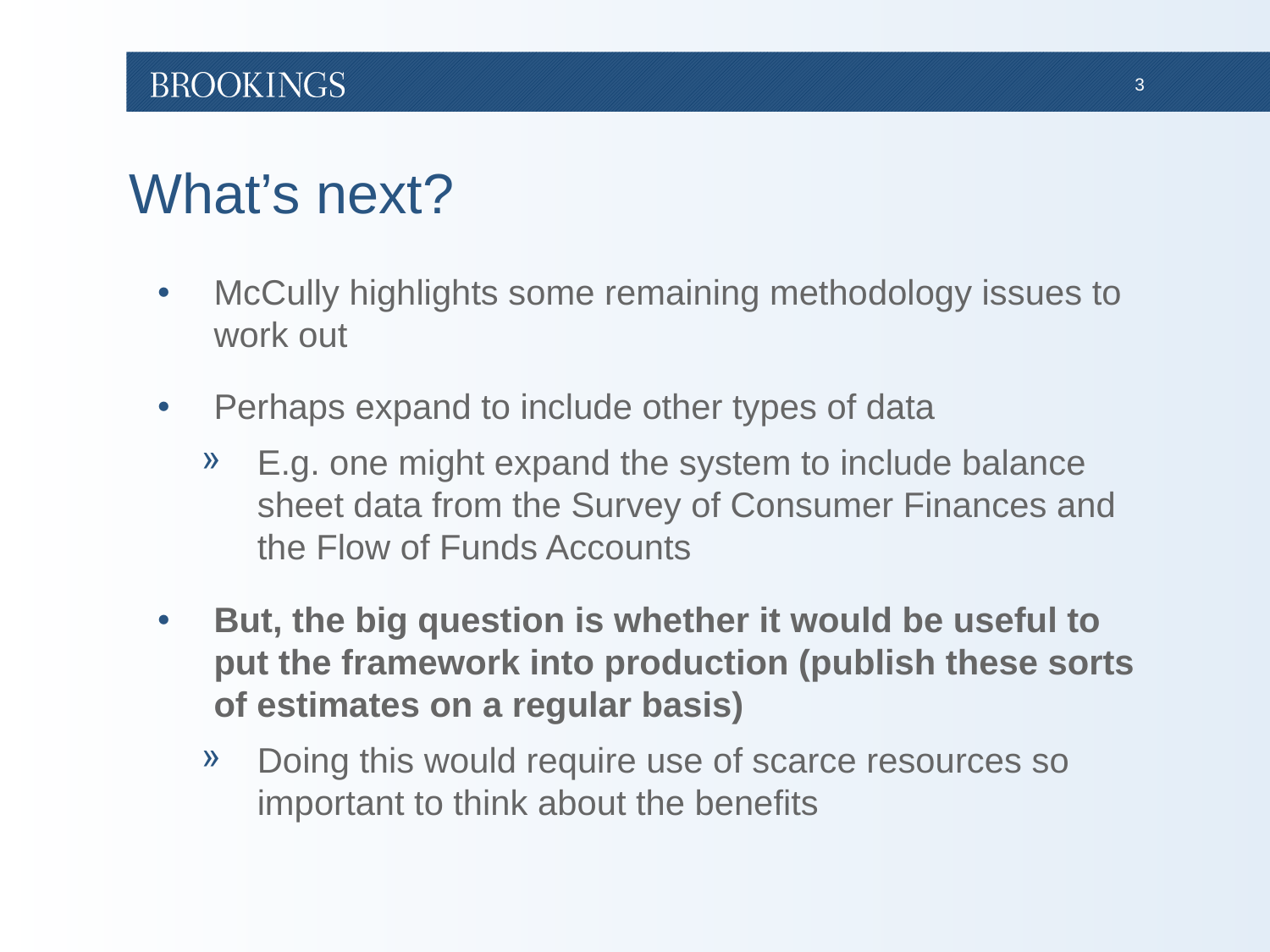

# What’s next?
McCully highlights some remaining methodology issues to work out
Perhaps expand to include other types of data
E.g. one might expand the system to include balance sheet data from the Survey of Consumer Finances and the Flow of Funds Accounts
But, the big question is whether it would be useful to put the framework into production (publish these sorts of estimates on a regular basis)
Doing this would require use of scarce resources so important to think about the benefits